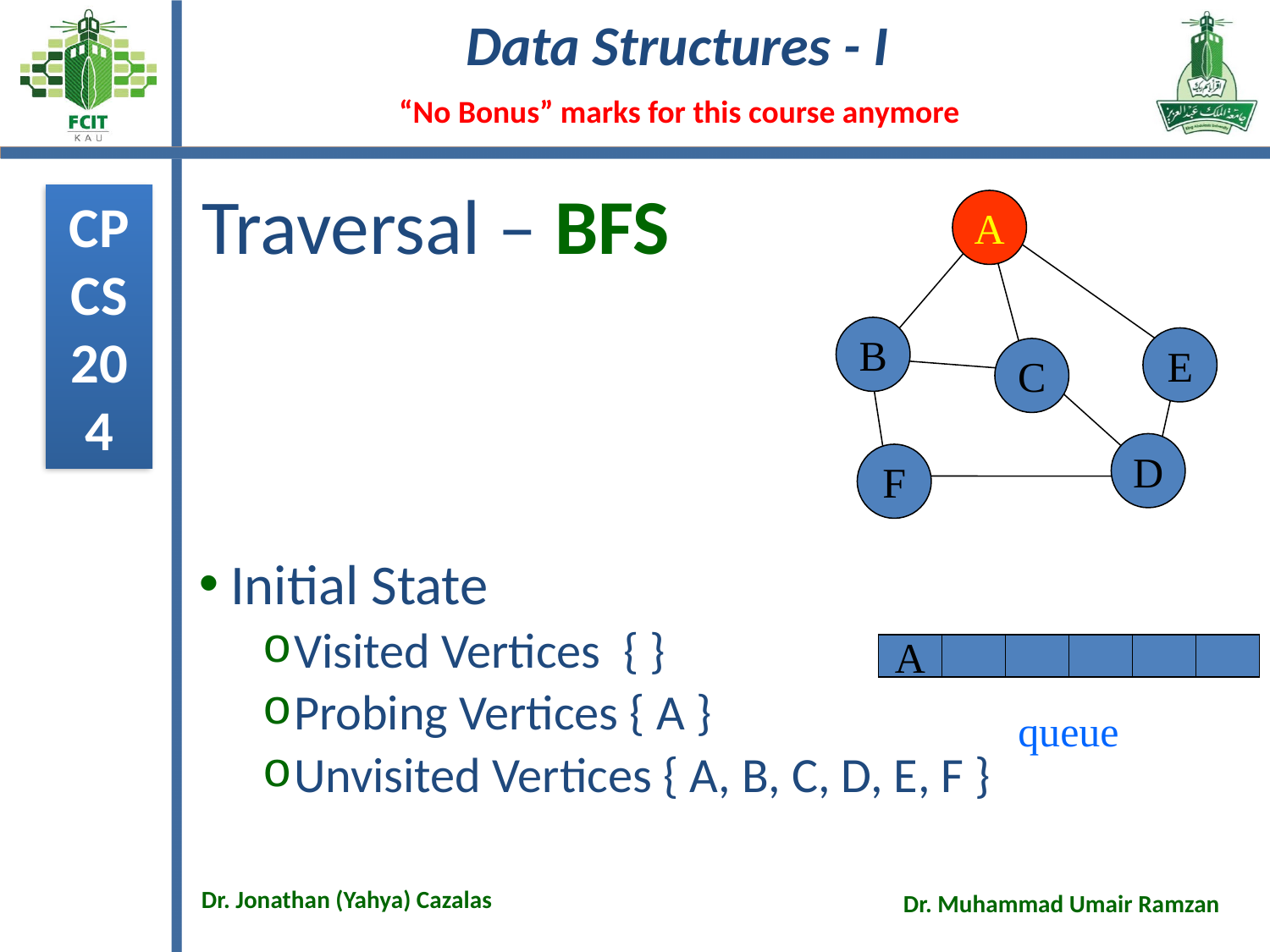

# Traversal – BFS
A

B
E
C

D
F

Initial State
Visited Vertices  { }
Probing Vertices { A }
Unvisited Vertices { A, B, C, D, E, F }
A

queue